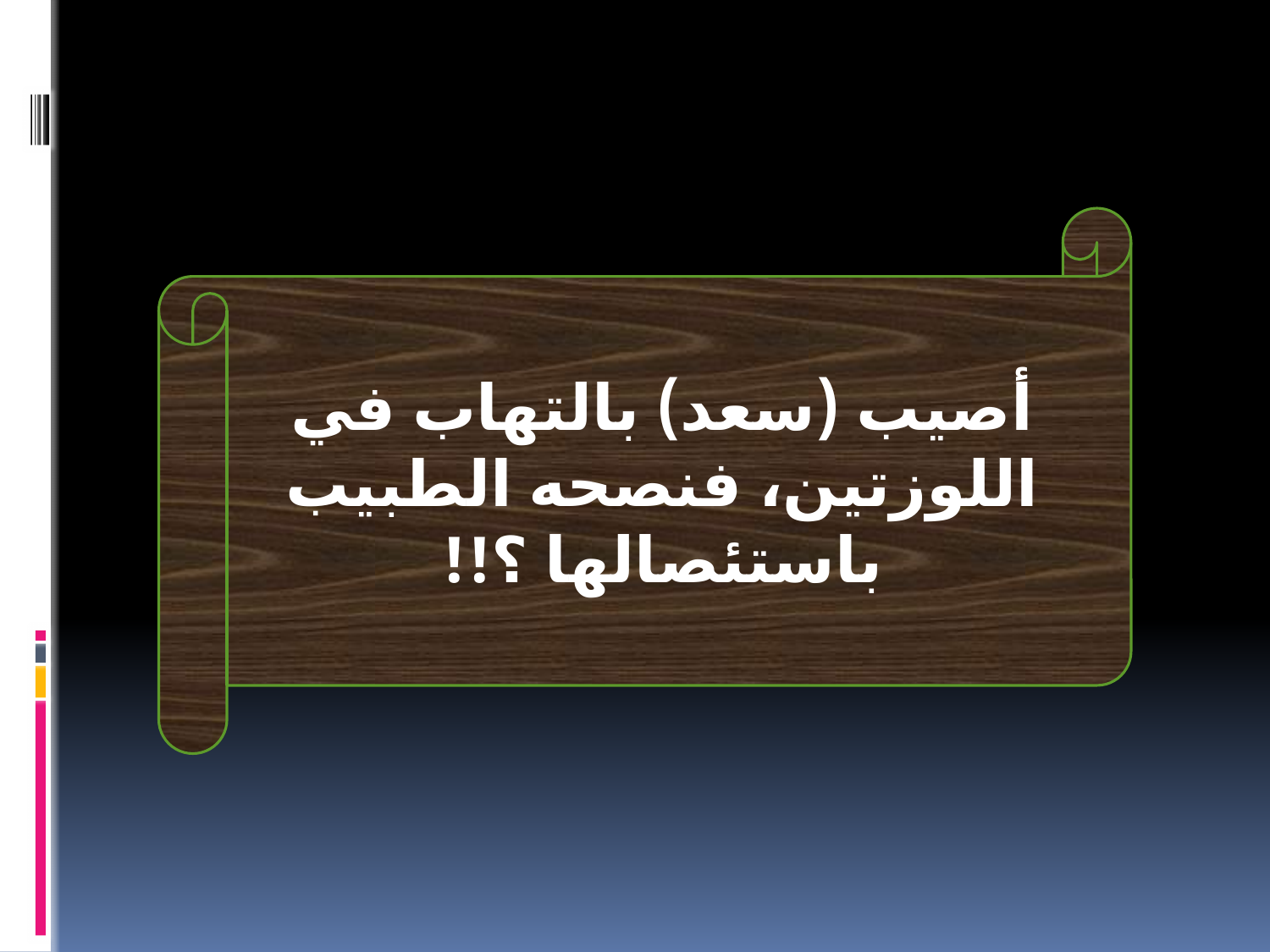

أصيب (سعد) بالتهاب في اللوزتين، فنصحه الطبيب باستئصالها ؟!!